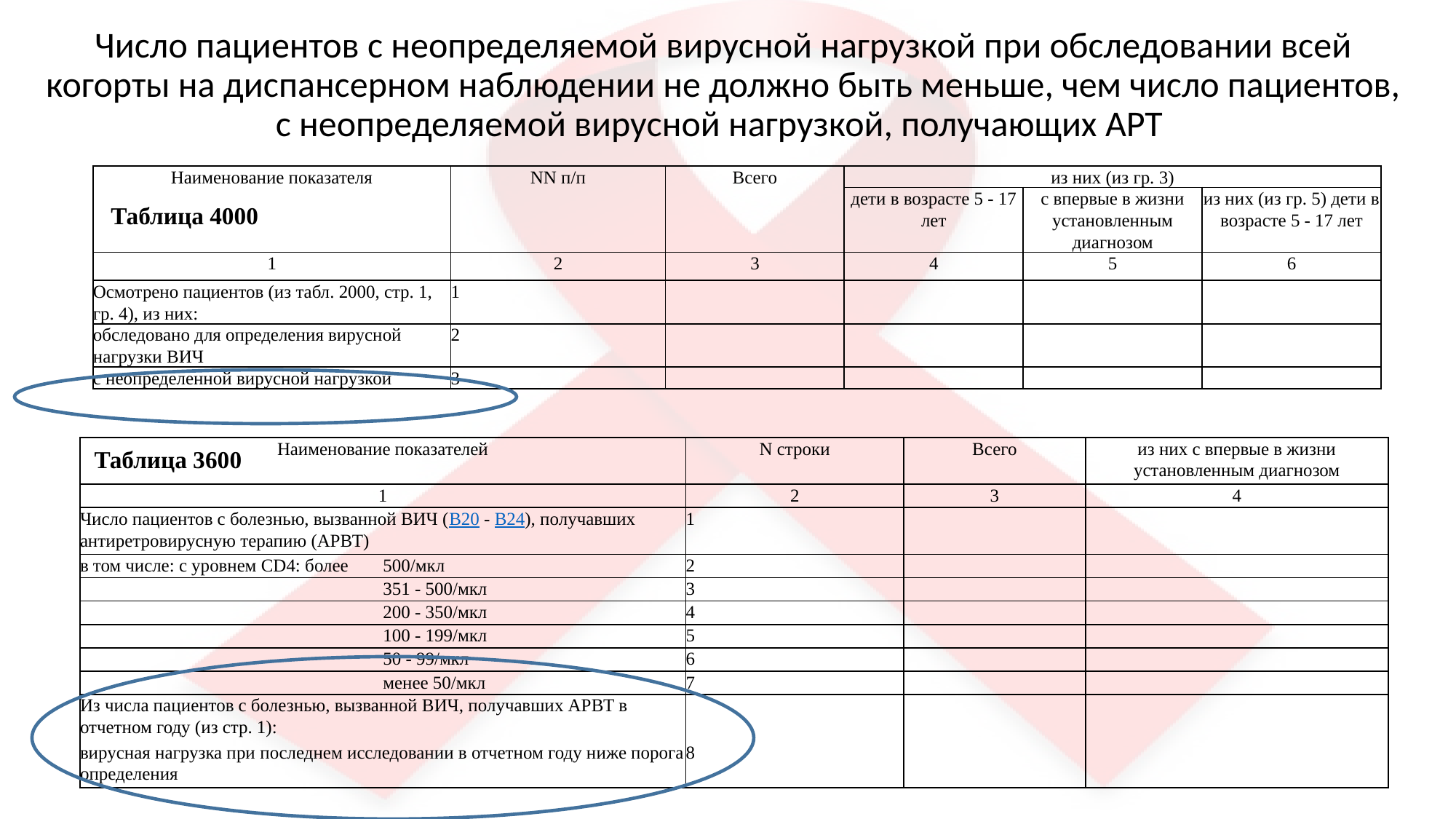

# Число пациентов с неопределяемой вирусной нагрузкой при обследовании всей когорты на диспансерном наблюдении не должно быть меньше, чем число пациентов, с неопределяемой вирусной нагрузкой, получающих АРТ
| Наименование показателя | NN п/п | Всего | из них (из гр. 3) |  |  |
| --- | --- | --- | --- | --- | --- |
|  |  |  | дети в возрасте 5 - 17 лет | с впервые в жизни установленным диагнозом | из них (из гр. 5) дети в возрасте 5 - 17 лет |
| 1 | 2 | 3 | 4 | 5 | 6 |
| Осмотрено пациентов (из табл. 2000, стр. 1, гр. 4), из них: | 1 |  |  |  |  |
| обследовано для определения вирусной нагрузки ВИЧ | 2 |  |  |  |  |
| с неопределенной вирусной нагрузкой | 3 |  |  |  |  |
Таблица 4000

| Наименование показателей |  | N строки | Всего | из них с впервые в жизни установленным диагнозом |
| --- | --- | --- | --- | --- |
| 1 |  | 2 | 3 | 4 |
| Число пациентов с болезнью, вызванной ВИЧ (B20 - B24), получавших антиретровирусную терапию (АРВТ) |  | 1 |  |  |
| в том числе: с уровнем CD4: более | 500/мкл | 2 |  |  |
|  | 351 - 500/мкл | 3 |  |  |
|  | 200 - 350/мкл | 4 |  |  |
|  | 100 - 199/мкл | 5 |  |  |
|  | 50 - 99/мкл | 6 |  |  |
|  | менее 50/мкл | 7 |  |  |
| Из числа пациентов с болезнью, вызванной ВИЧ, получавших АРВТ в отчетном году (из стр. 1): |  |  |  |  |
| вирусная нагрузка при последнем исследовании в отчетном году ниже порога определения |  | 8 |  |  |
Таблица 3600